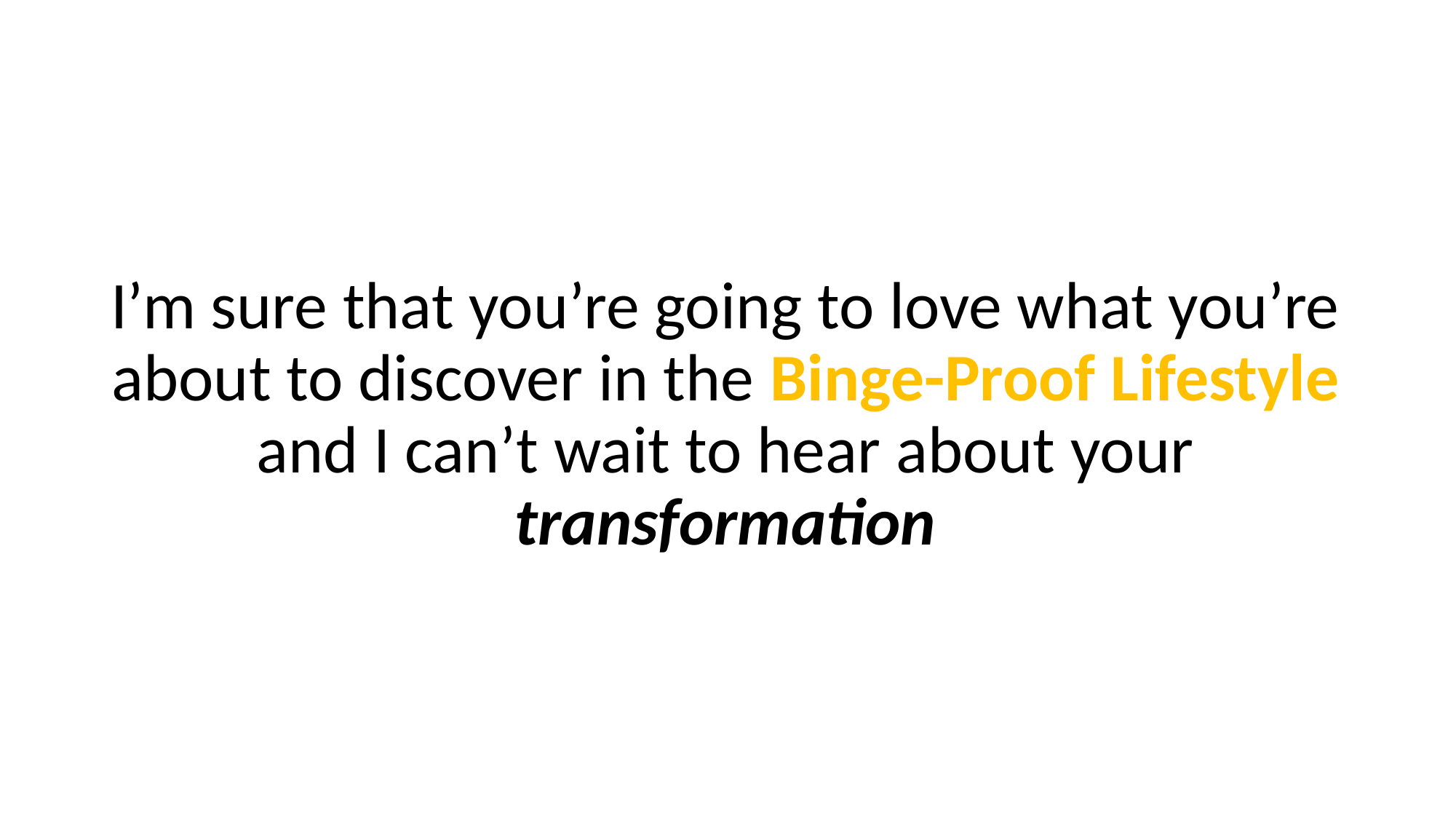

I’m sure that you’re going to love what you’re about to discover in the Binge-Proof Lifestyle and I can’t wait to hear about your transformation